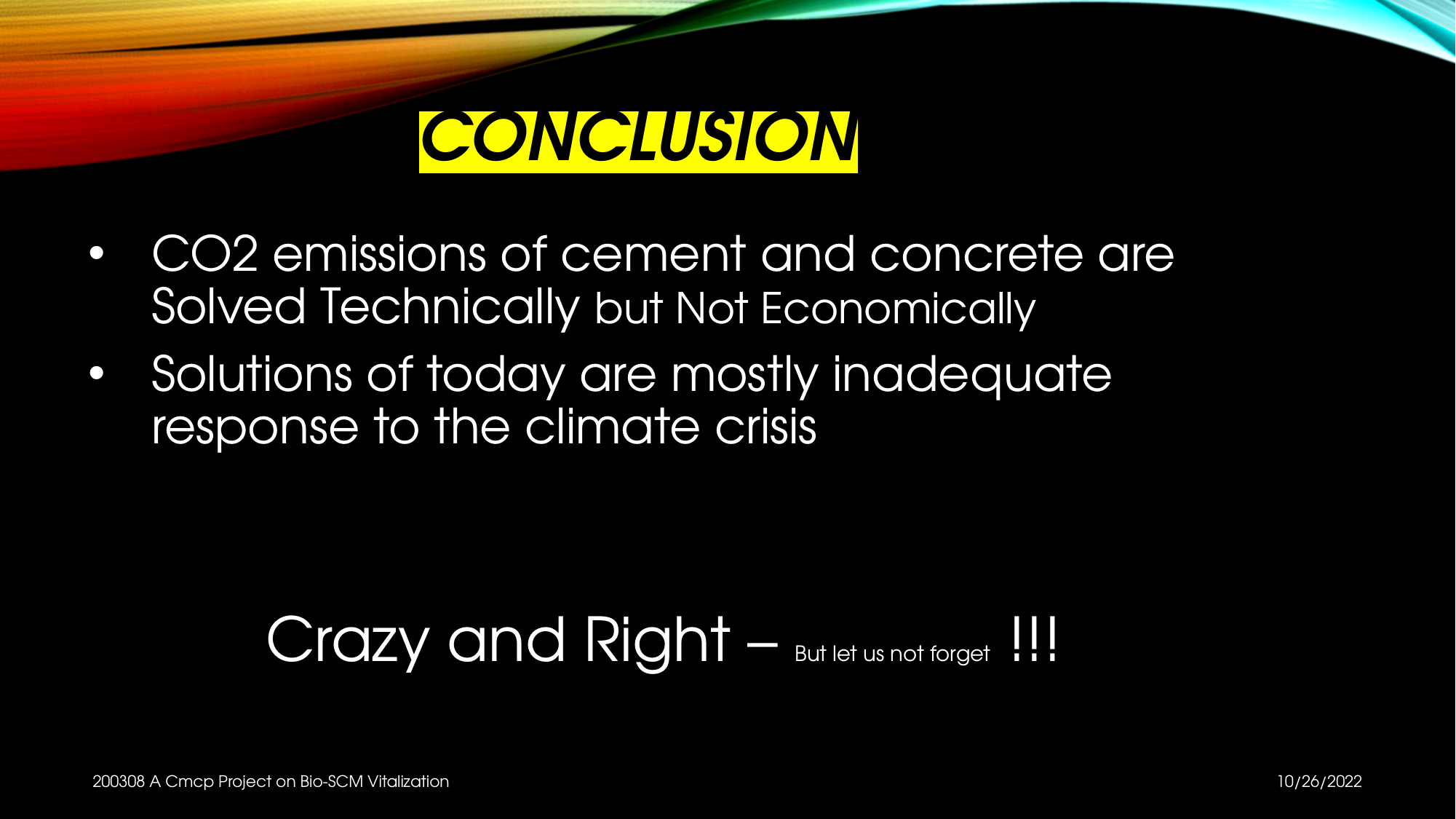

# Conclusion
CO2 emissions of cement and concrete are Solved Technically but Not Economically
Solutions of today are mostly inadequate response to the climate crisis
Crazy and Right – But let us not forget !!!
200308 A Cmcp Project on Bio-SCM Vitalization
10/26/2022